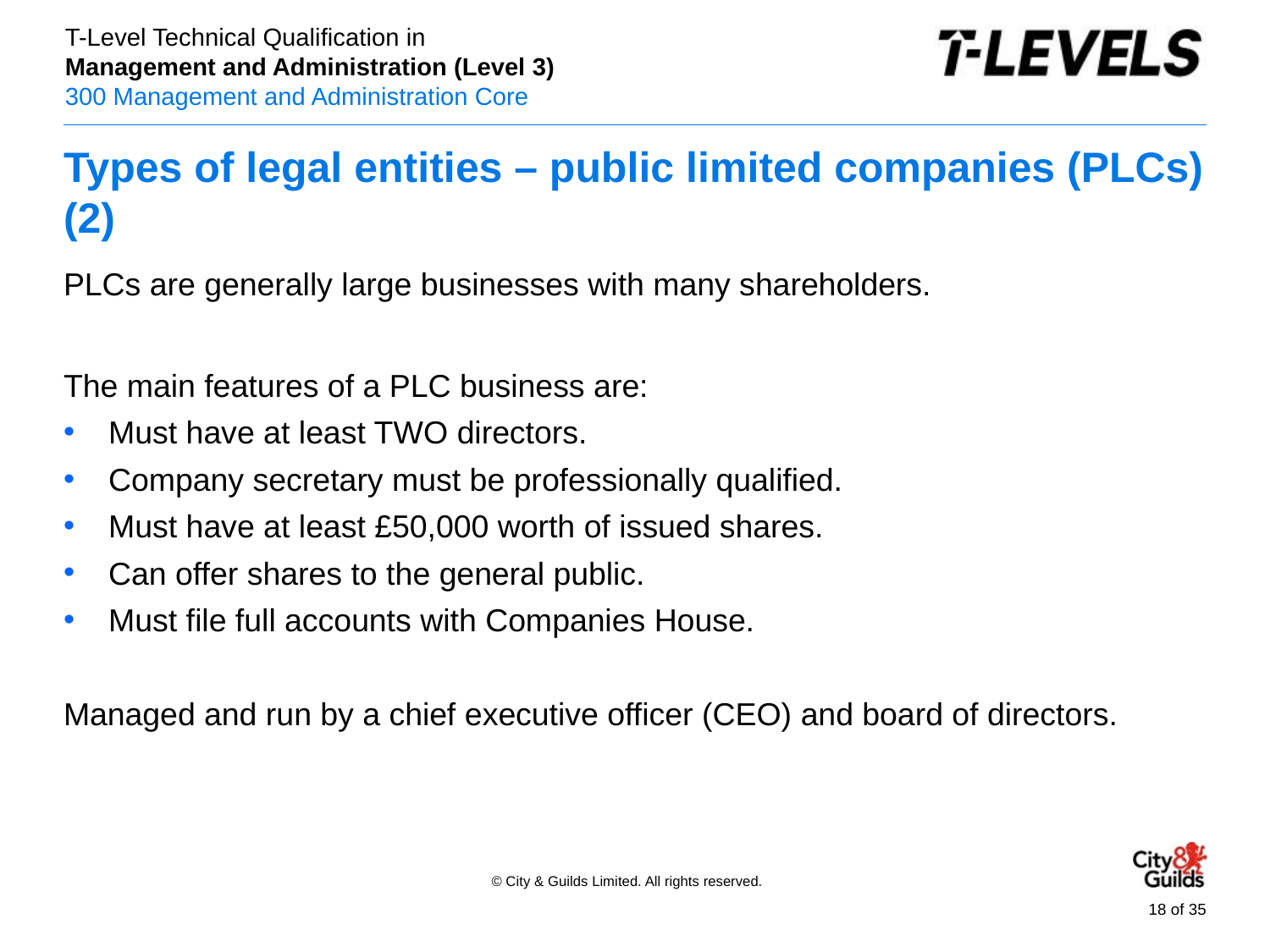

# Types of legal entities – public limited companies (PLCs) (2)
PLCs are generally large businesses with many shareholders.

The main features of a PLC business are:
Must have at least TWO directors.
Company secretary must be professionally qualified.
Must have at least £50,000 worth of issued shares.
Can offer shares to the general public.
Must file full accounts with Companies House.

Managed and run by a chief executive officer (CEO) and board of directors.